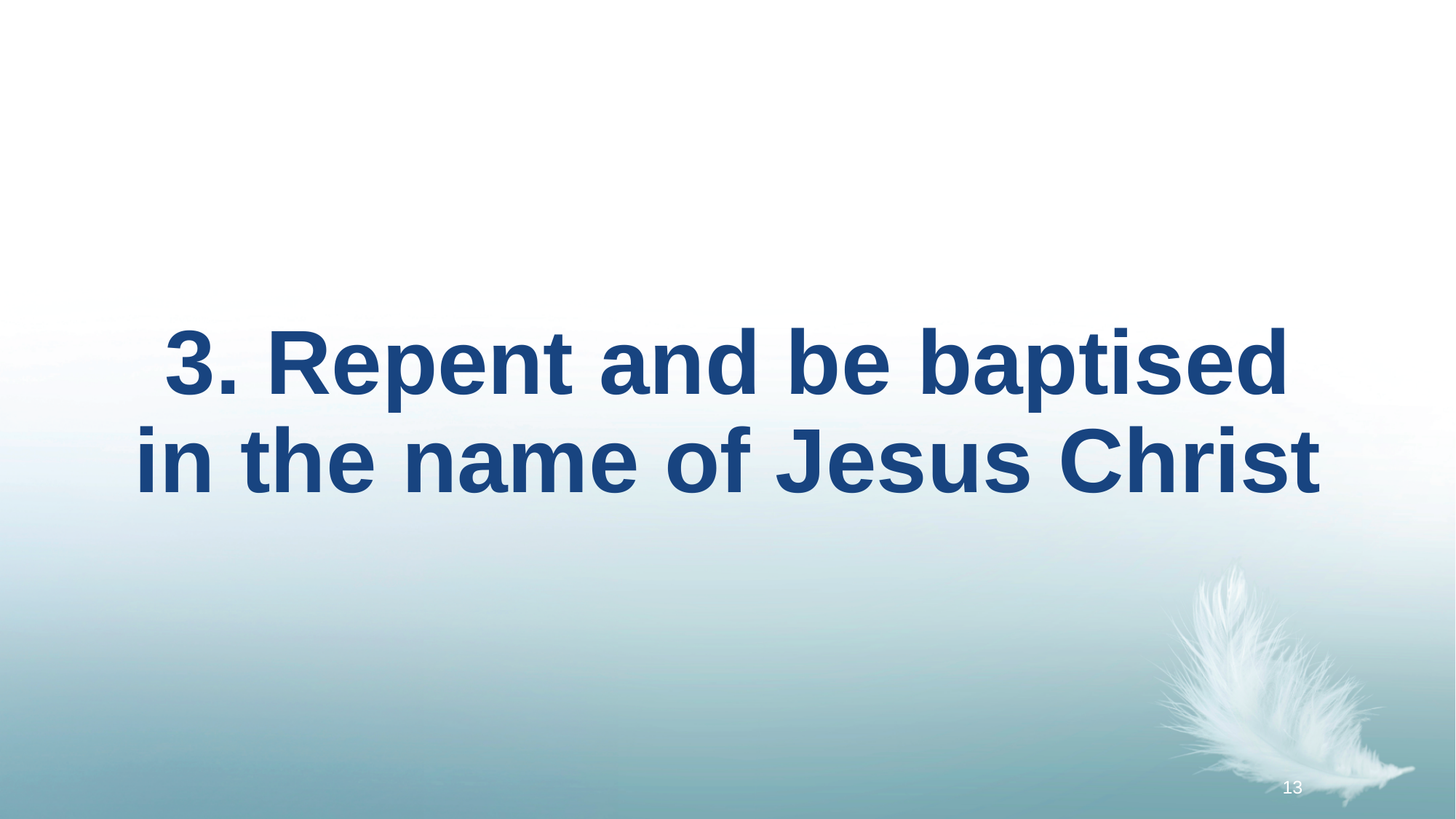

3. Repent and be baptised in the name of Jesus Christ
13